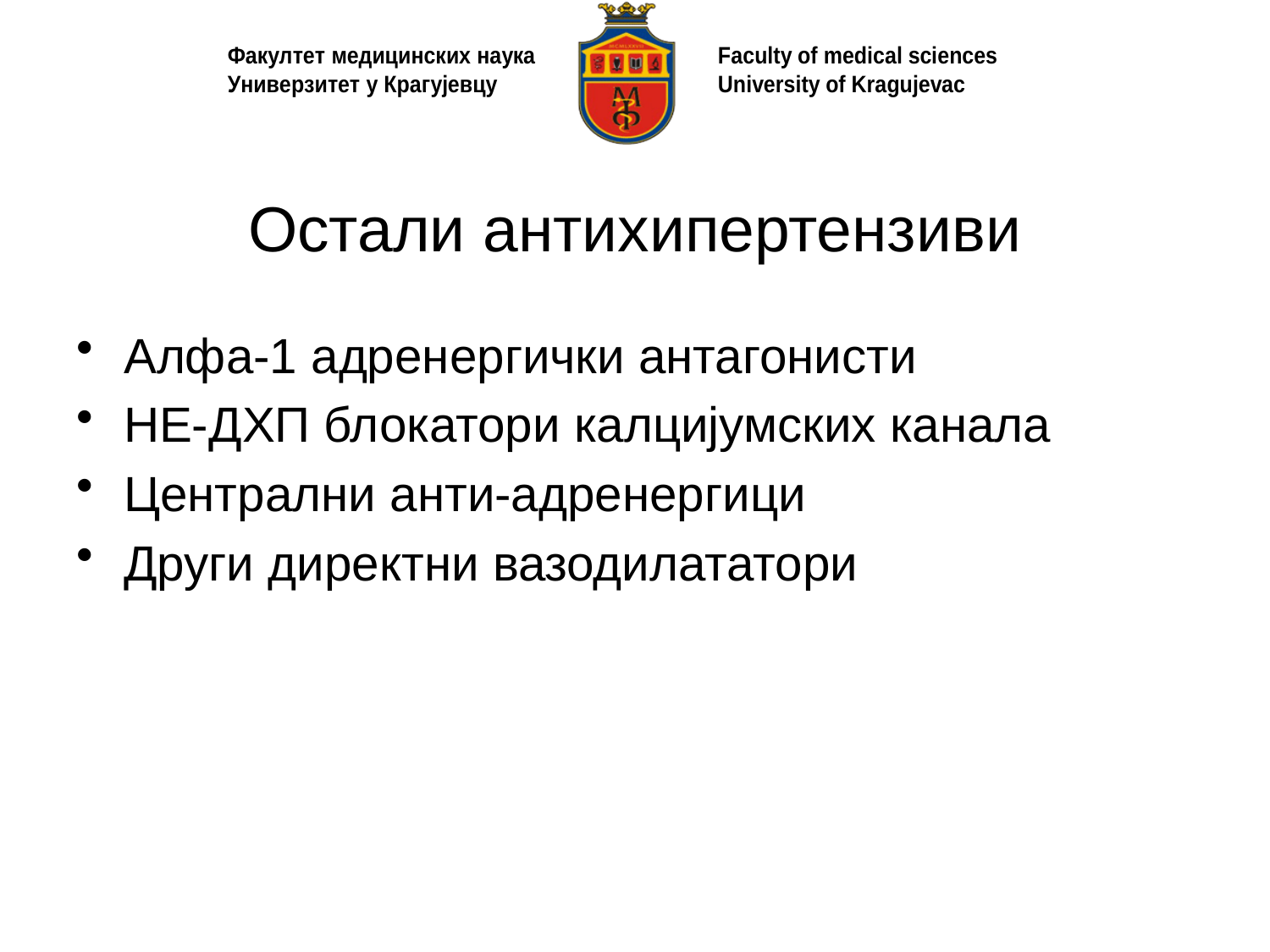

# Остали антихипертензиви
Алфа-1 адренергички антагонисти
НЕ-ДХП блокатори калцијумских канала
Централни анти-адренергици
Други директни вазодилататори